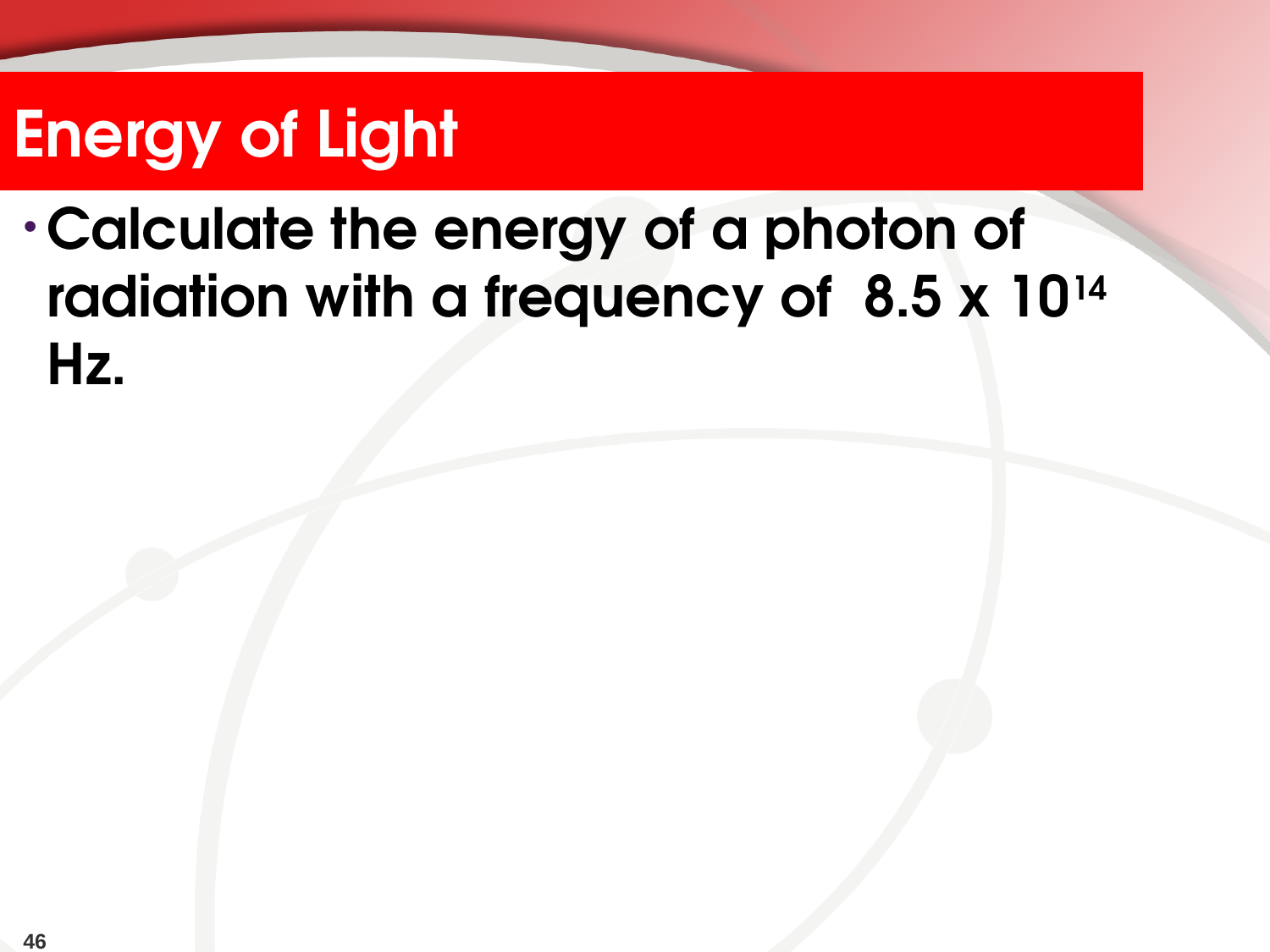

Energy of Light
#
Calculate the energy of a photon of radiation with a frequency of  8.5 x 1014 Hz.
46